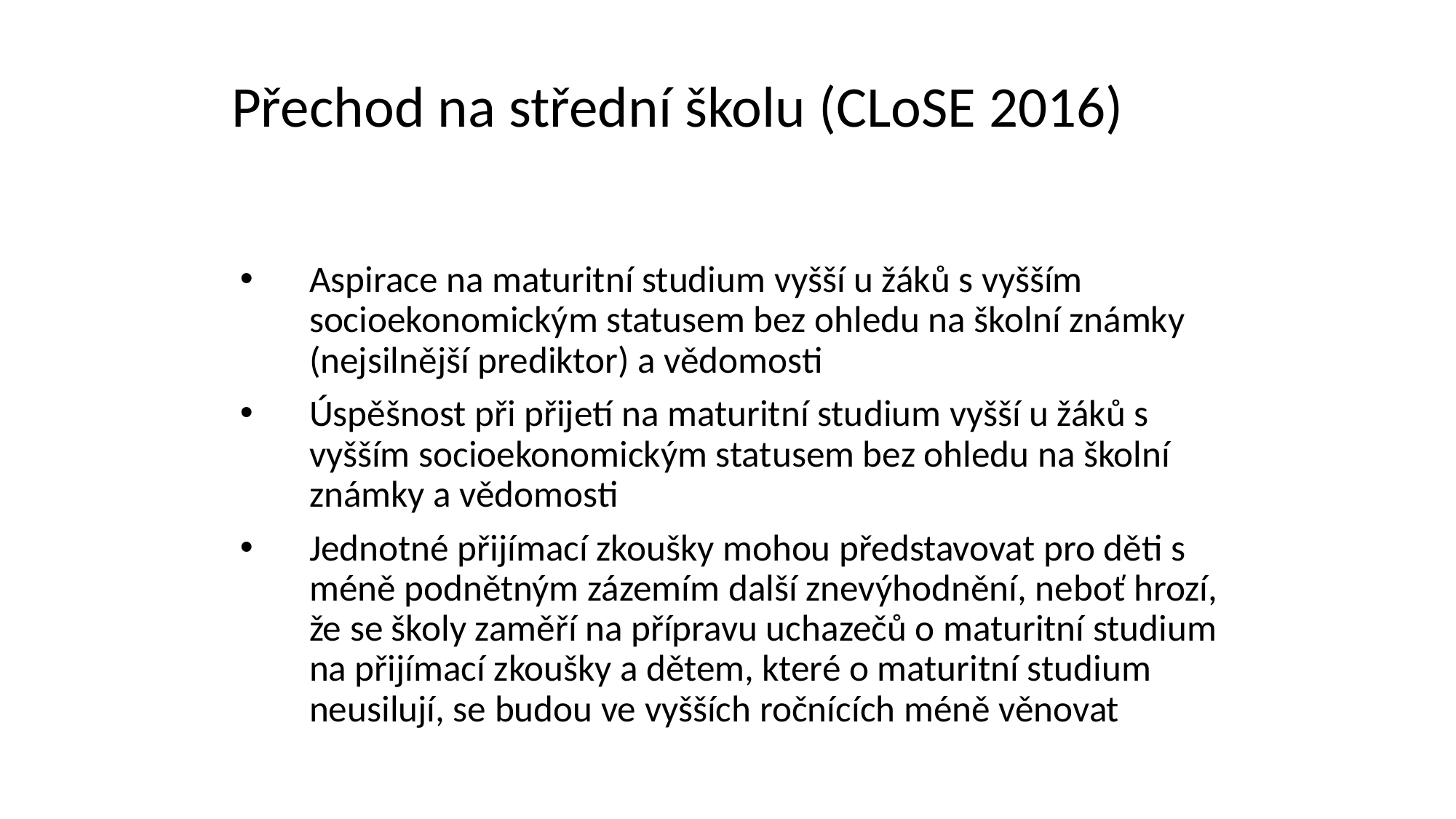

# Přechod na střední školu (CLoSE 2016)
Aspirace na maturitní studium vyšší u žáků s vyšším socioekonomickým statusem bez ohledu na školní známky (nejsilnější prediktor) a vědomosti
Úspěšnost při přijetí na maturitní studium vyšší u žáků s vyšším socioekonomickým statusem bez ohledu na školní známky a vědomosti
Jednotné přijímací zkoušky mohou představovat pro děti s méně podnětným zázemím další znevýhodnění, neboť hrozí, že se školy zaměří na přípravu uchazečů o maturitní studium na přijímací zkoušky a dětem, které o maturitní studium neusilují, se budou ve vyšších ročnících méně věnovat